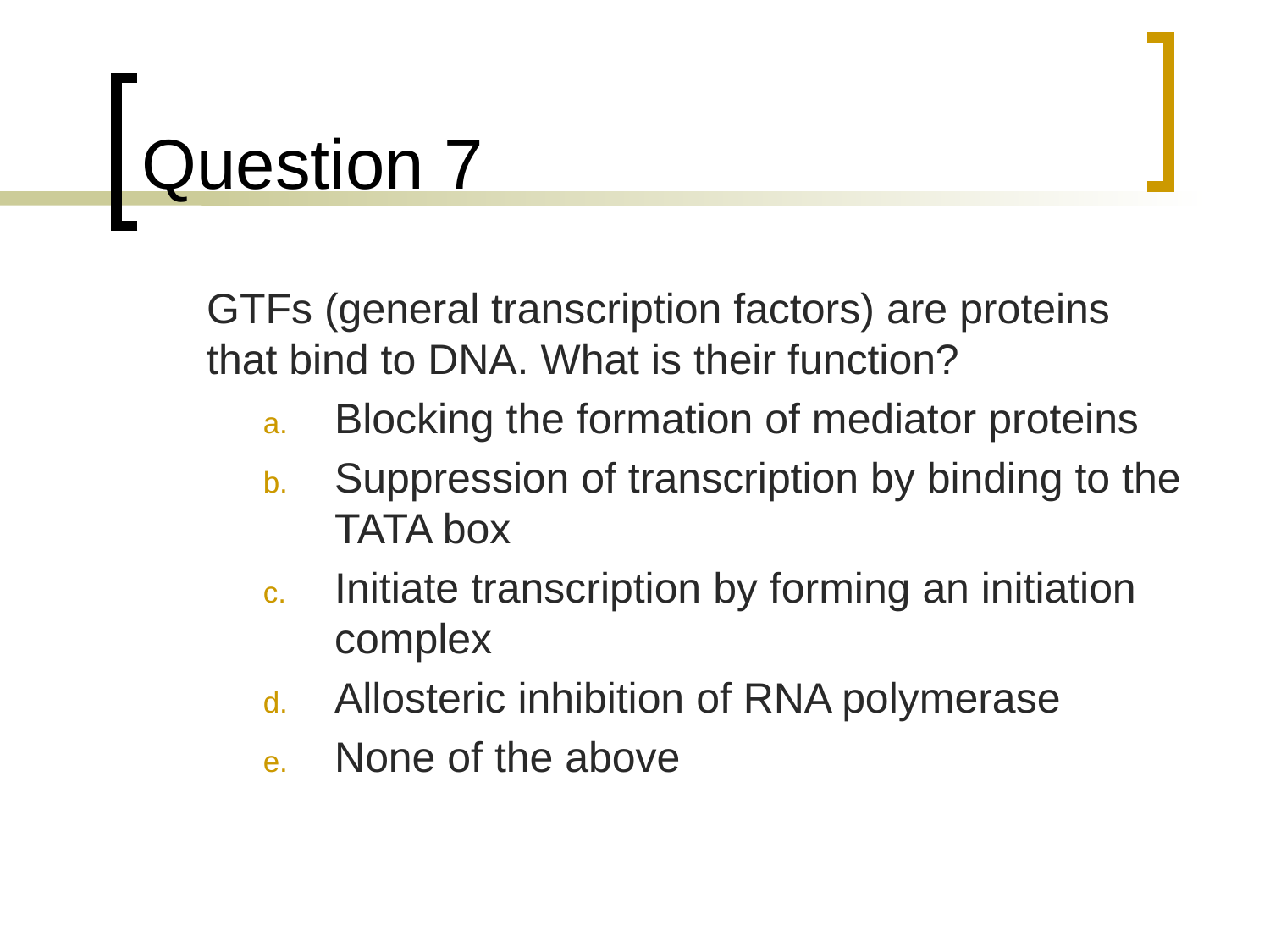

# Question 7
	GTFs (general transcription factors) are proteins that bind to DNA. What is their function?
Blocking the formation of mediator proteins
Suppression of transcription by binding to the TATA box
Initiate transcription by forming an initiation complex
Allosteric inhibition of RNA polymerase
None of the above